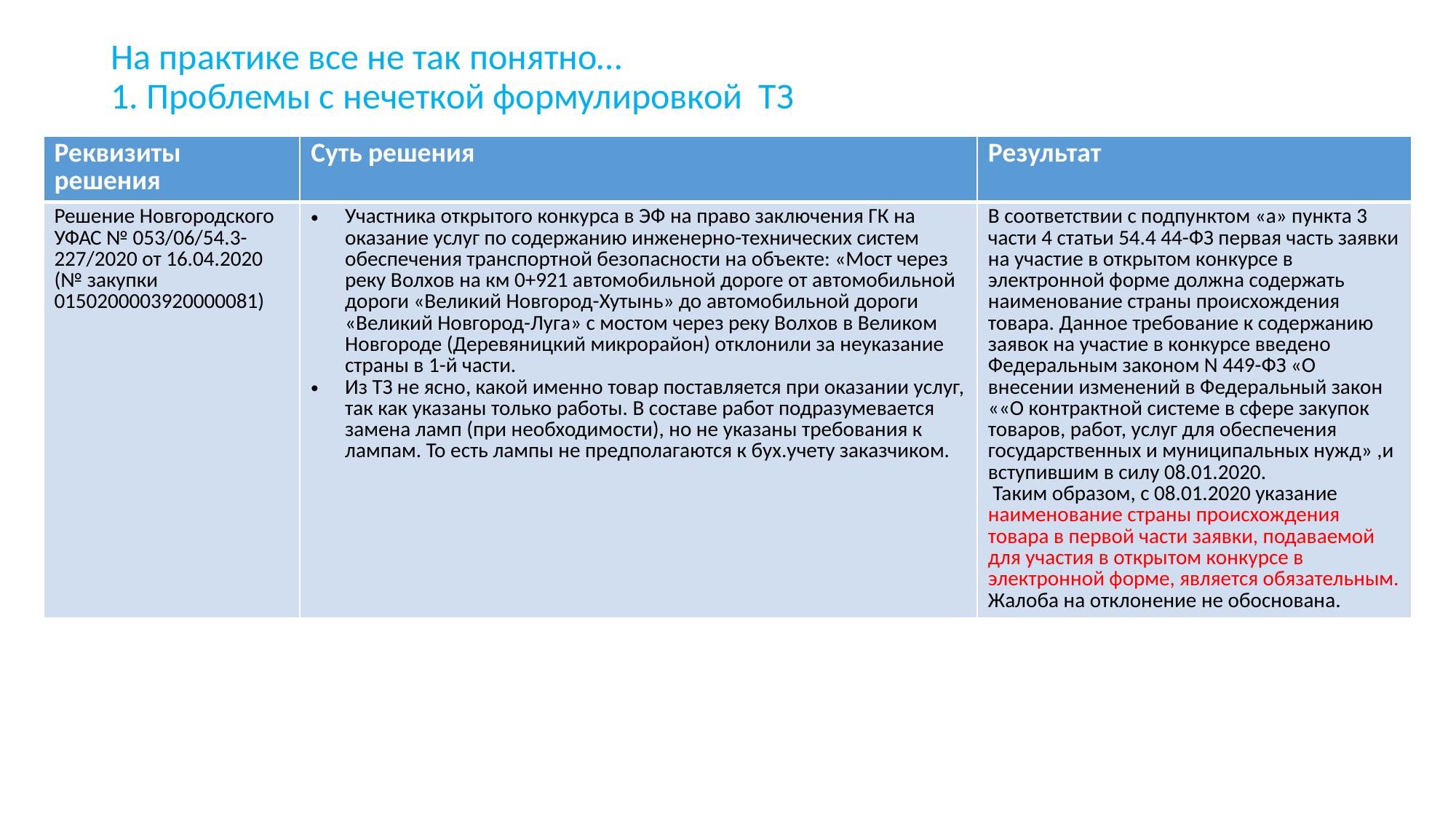

# На практике все не так понятно… 1. Проблемы с нечеткой формулировкой  ТЗ
| Реквизиты решения | Суть решения | Результат |
| --- | --- | --- |
| Решение Новгородского УФАС № 053/06/54.3-227/2020 от 16.04.2020 (№ закупки 0150200003920000081) | Участника открытого конкурса в ЭФ на право заключения ГК на оказание услуг по содержанию инженерно-технических систем обеспечения транспортной безопасности на объекте: «Мост через реку Волхов на км 0+921 автомобильной дороге от автомобильной дороги «Великий Новгород-Хутынь» до автомобильной дороги «Великий Новгород-Луга» с мостом через реку Волхов в Великом Новгороде (Деревяницкий микрорайон) отклонили за неуказание страны в 1-й части. Из ТЗ не ясно, какой именно товар поставляется при оказании услуг, так как указаны только работы. В составе работ подразумевается замена ламп (при необходимости), но не указаны требования к лампам. То есть лампы не предполагаются к бух.учету заказчиком. | В соответствии с подпунктом «а» пункта 3 части 4 статьи 54.4 44-ФЗ первая часть заявки на участие в открытом конкурсе в электронной форме должна содержать наименование страны происхождения товара. Данное требование к содержанию заявок на участие в конкурсе введено Федеральным законом N 449-ФЗ «О внесении изменений в Федеральный закон ««О контрактной системе в сфере закупок товаров, работ, услуг для обеспечения государственных и муниципальных нужд» ,и вступившим в силу 08.01.2020. Таким образом, с 08.01.2020 указание наименование страны происхождения товара в первой части заявки, подаваемой для участия в открытом конкурсе в электронной форме, является обязательным. Жалоба на отклонение не обоснована. |